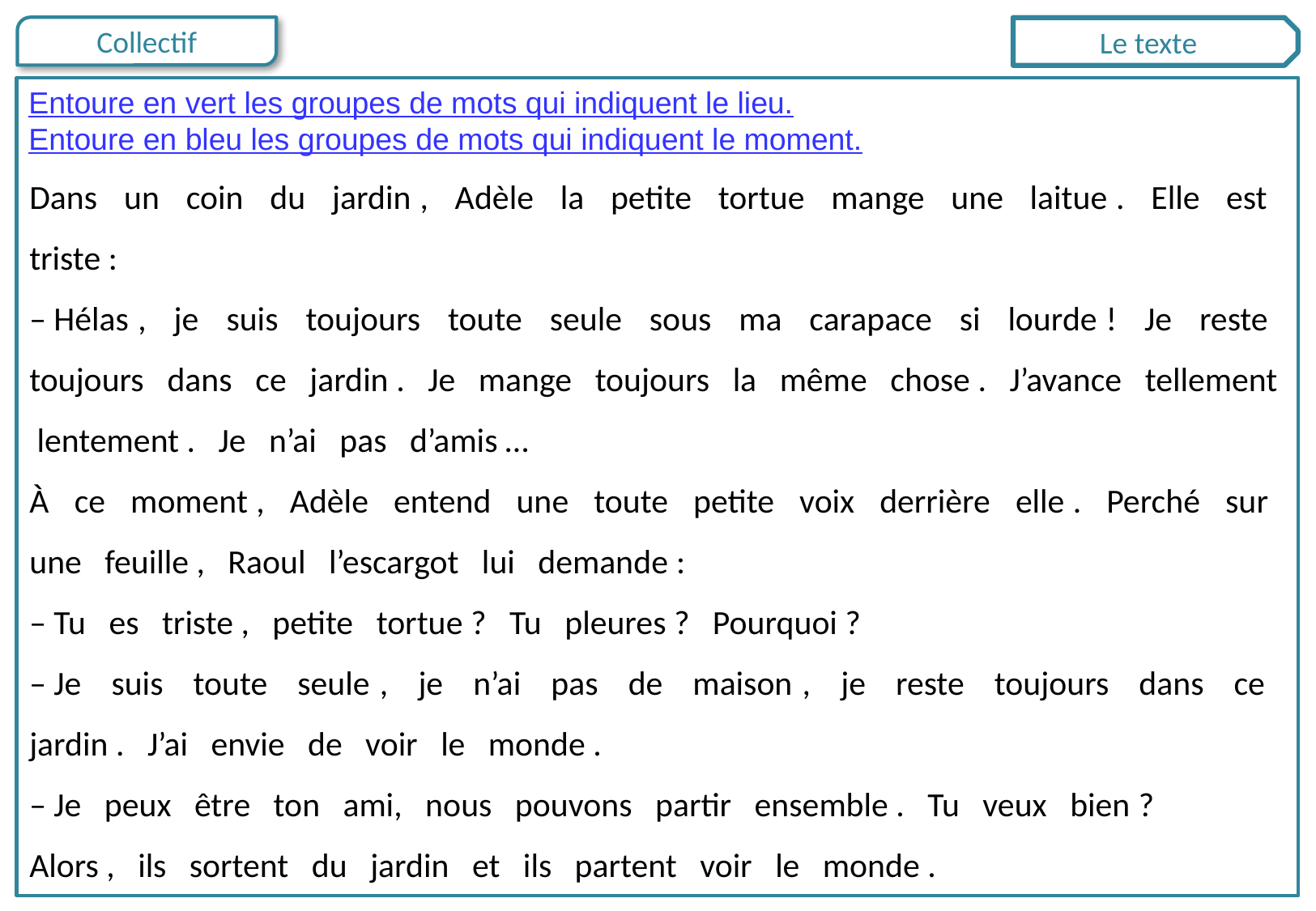

Le texte
Entoure en vert les groupes de mots qui indiquent le lieu.
Entoure en bleu les groupes de mots qui indiquent le moment.
Dans   un   coin   du   jardin ,   Adèle   la   petite   tortue   mange   une   laitue .   Elle   est   triste :
– Hélas ,   je   suis   toujours   toute   seule   sous   ma   carapace   si   lourde !   Je   reste   toujours   dans   ce   jardin .   Je   mange   toujours   la   même   chose .   J’avance   tellement   lentement .   Je   n’ai   pas   d’amis …
À   ce   moment ,   Adèle   entend   une   toute   petite   voix   derrière   elle .   Perché   sur   une   feuille ,   Raoul   l’escargot   lui   demande :
– Tu   es   triste ,   petite   tortue ?   Tu   pleures ?   Pourquoi ?
– Je   suis   toute   seule ,   je   n’ai   pas   de   maison ,   je   reste   toujours   dans   ce   jardin .   J’ai   envie   de   voir   le   monde .
– Je   peux   être   ton   ami,   nous   pouvons   partir   ensemble .   Tu   veux   bien ?
Alors ,   ils   sortent   du   jardin   et   ils   partent   voir   le   monde .